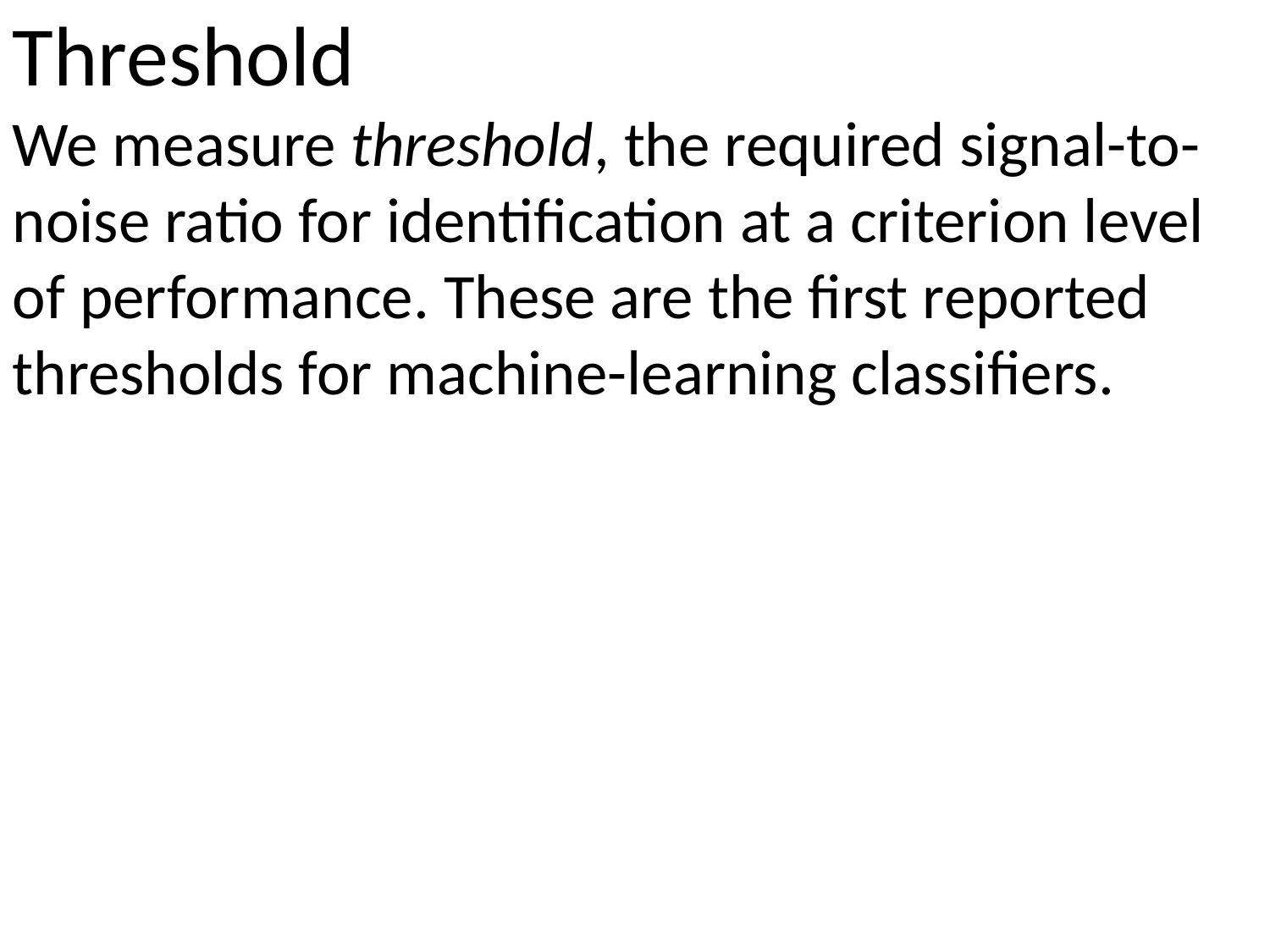

Threshold
We measure threshold, the required signal-to-noise ratio for identification at a criterion level of performance. These are the first reported thresholds for machine-learning classifiers.